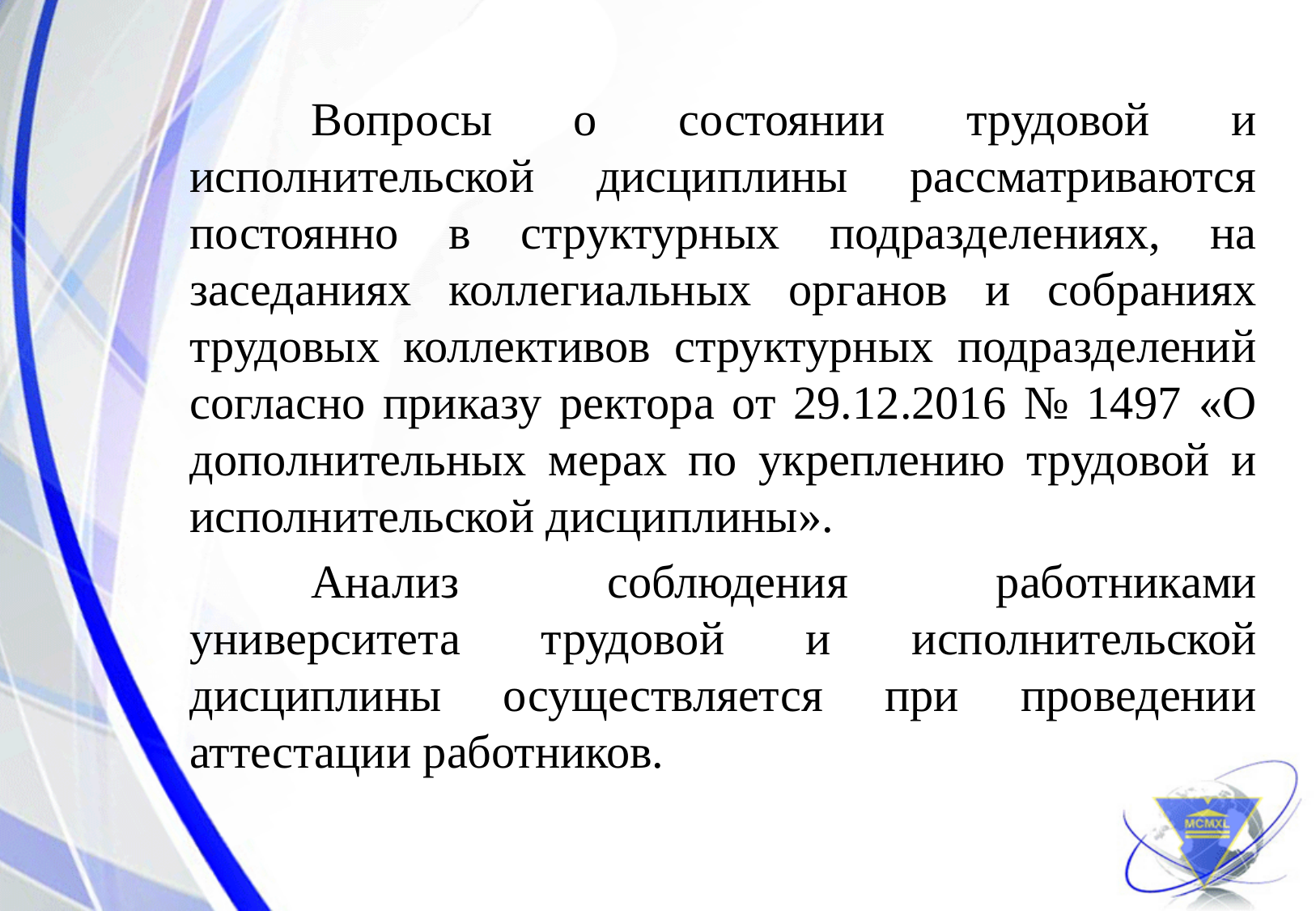

Вопросы о состоянии трудовой и исполнительской дисциплины рассматриваются постоянно в структурных подразделениях, на заседаниях коллегиальных органов и собраниях трудовых коллективов структурных подразделений согласно приказу ректора от 29.12.2016 № 1497 «О дополнительных мерах по укреплению трудовой и исполнительской дисциплины».
	Анализ соблюдения работниками университета трудовой и исполнительской дисциплины осуществляется при проведении аттестации работников.